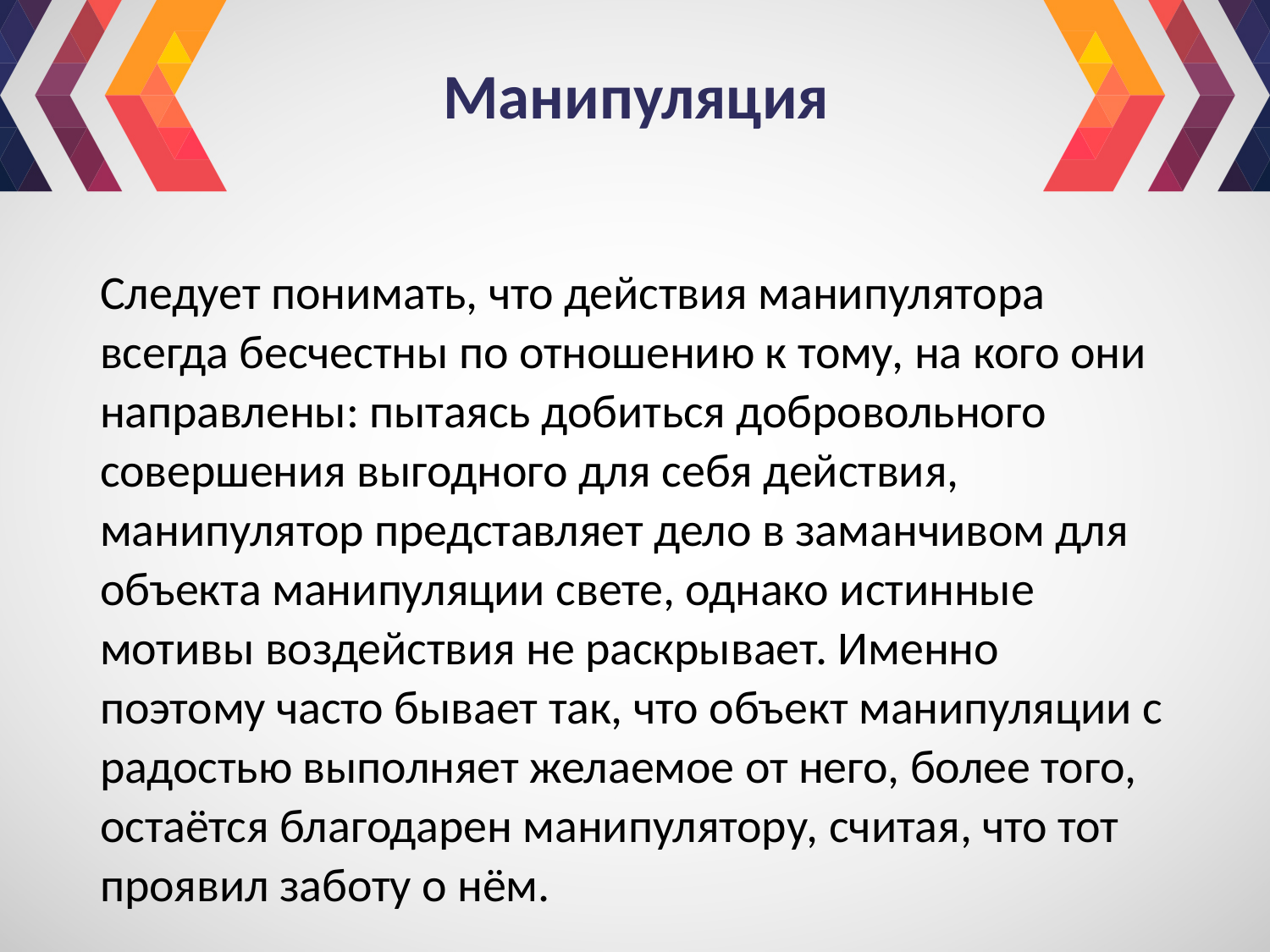

# Манипуляция
Следует понимать, что действия манипулятора всегда бесчестны по отношению к тому, на кого они направлены: пытаясь добиться добровольного совершения выгодного для себя действия, манипулятор представляет дело в заманчивом для объекта манипуляции свете, однако истинные мотивы воздействия не раскрывает. Именно поэтому часто бывает так, что объект манипуляции с радостью выполняет желаемое от него, более того, остаётся благодарен манипулятору, считая, что тот проявил заботу о нём.